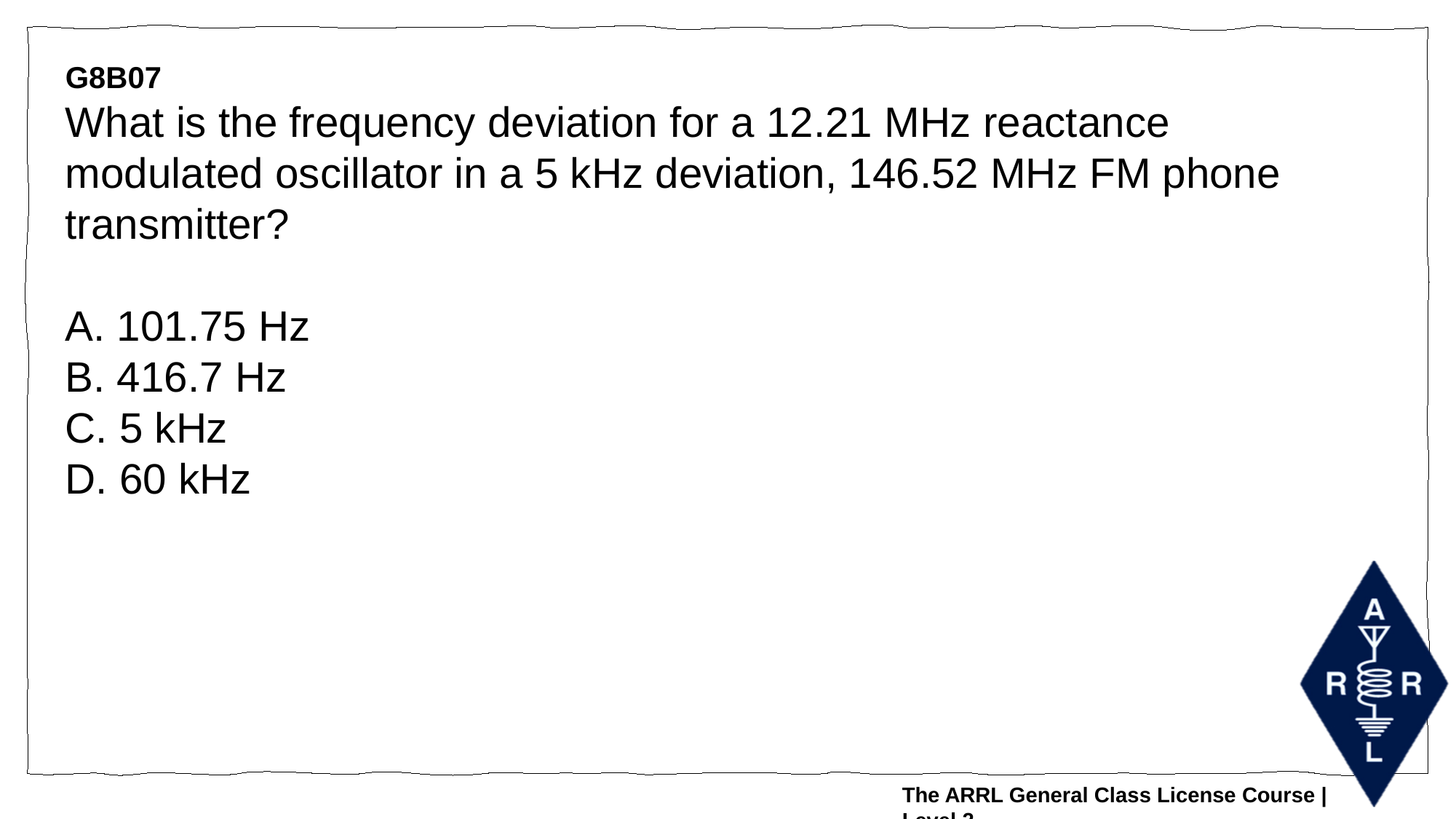

G8B07
What is the frequency deviation for a 12.21 MHz reactance modulated oscillator in a 5 kHz deviation, 146.52 MHz FM phone transmitter?

A. 101.75 Hz
B. 416.7 Hz
C. 5 kHz
D. 60 kHz